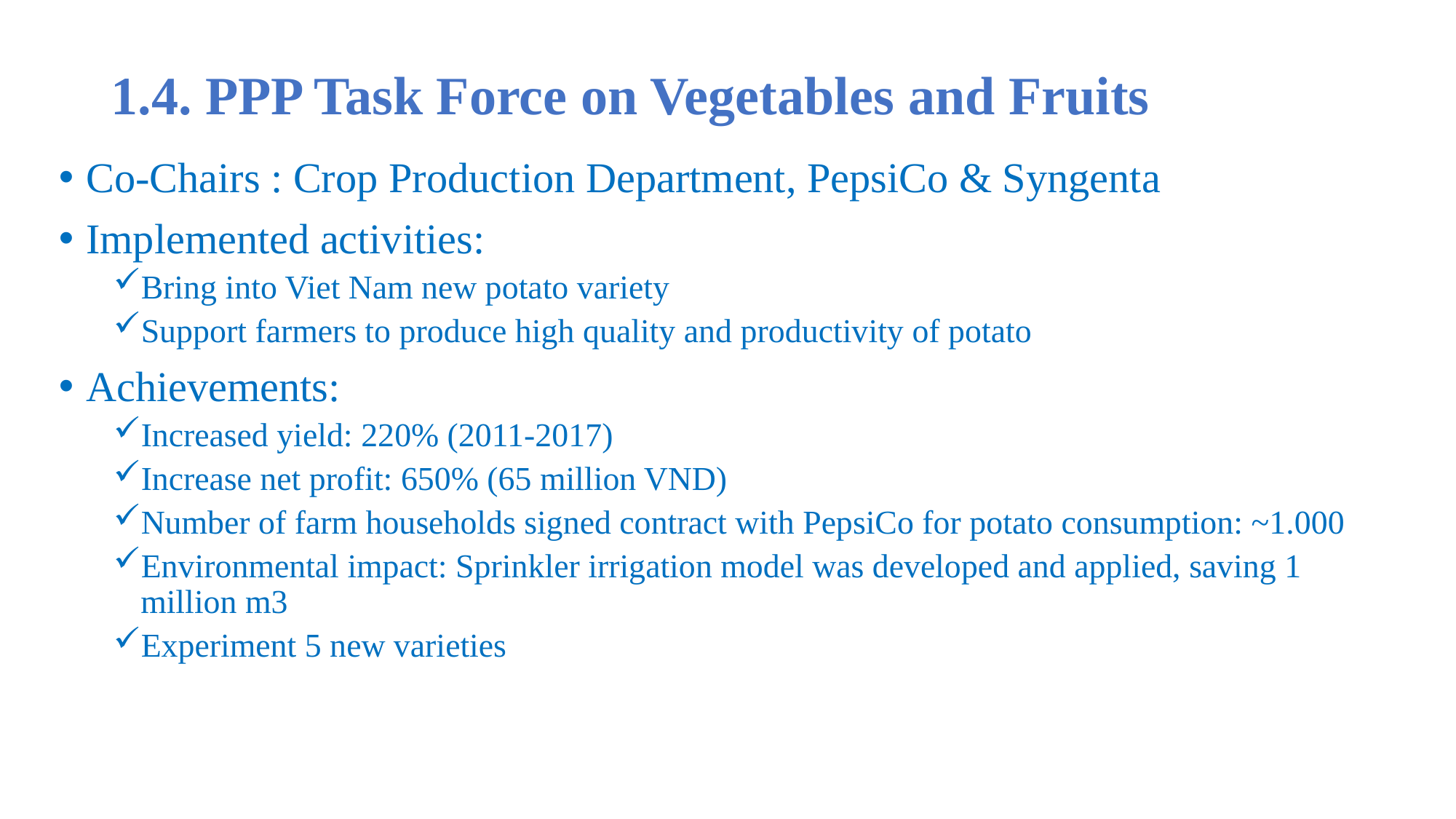

# 1.4. PPP Task Force on Vegetables and Fruits
Co-Chairs : Crop Production Department, PepsiCo & Syngenta
Implemented activities:
Bring into Viet Nam new potato variety
Support farmers to produce high quality and productivity of potato
Achievements:
Increased yield: 220% (2011-2017)
Increase net profit: 650% (65 million VND)
Number of farm households signed contract with PepsiCo for potato consumption: ~1.000
Environmental impact: Sprinkler irrigation model was developed and applied, saving 1 million m3
Experiment 5 new varieties